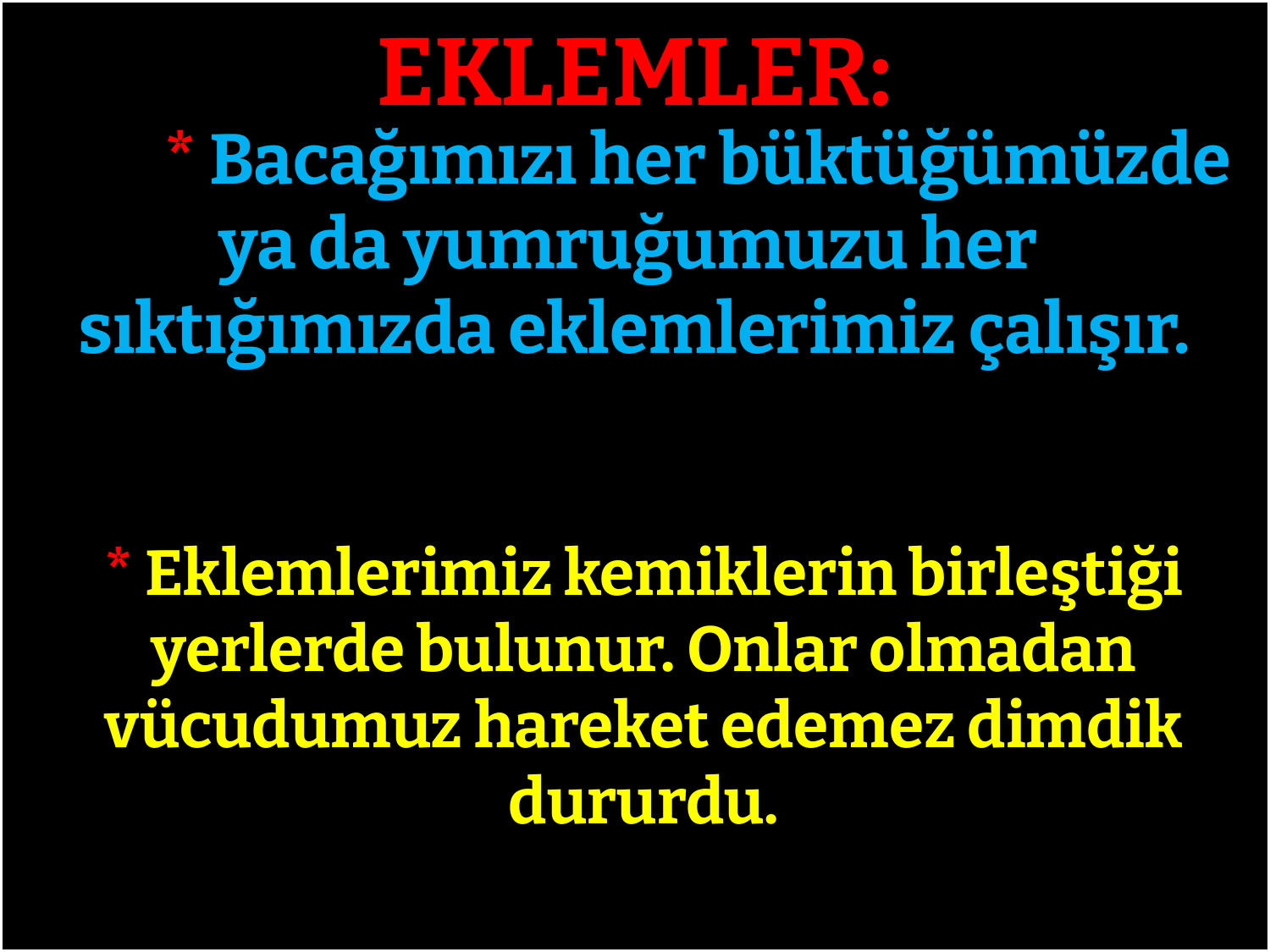

EKLEMLER:
	* Bacağımızı her büktüğümüzde ya da yumruğumuzu her  sıktığımızda eklemlerimiz çalışır.
#
* Eklemlerimiz kemiklerin birleştiği yerlerde bulunur. Onlar olmadan vücudumuz hareket edemez dimdik dururdu.